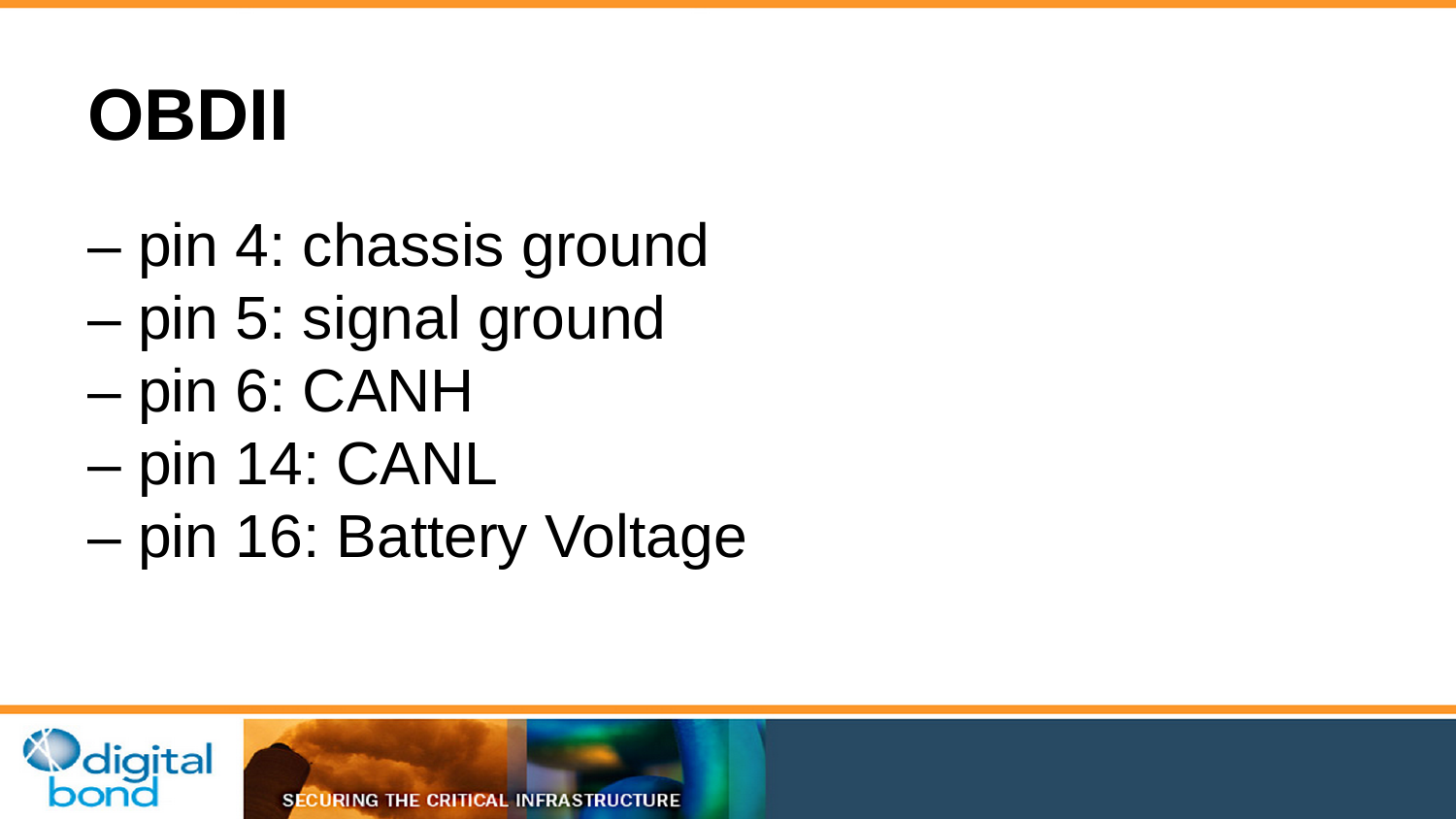

# OBDII
– pin 4: chassis ground
– pin 5: signal ground
– pin 6: CANH
– pin 14: CANL
– pin 16: Battery Voltage